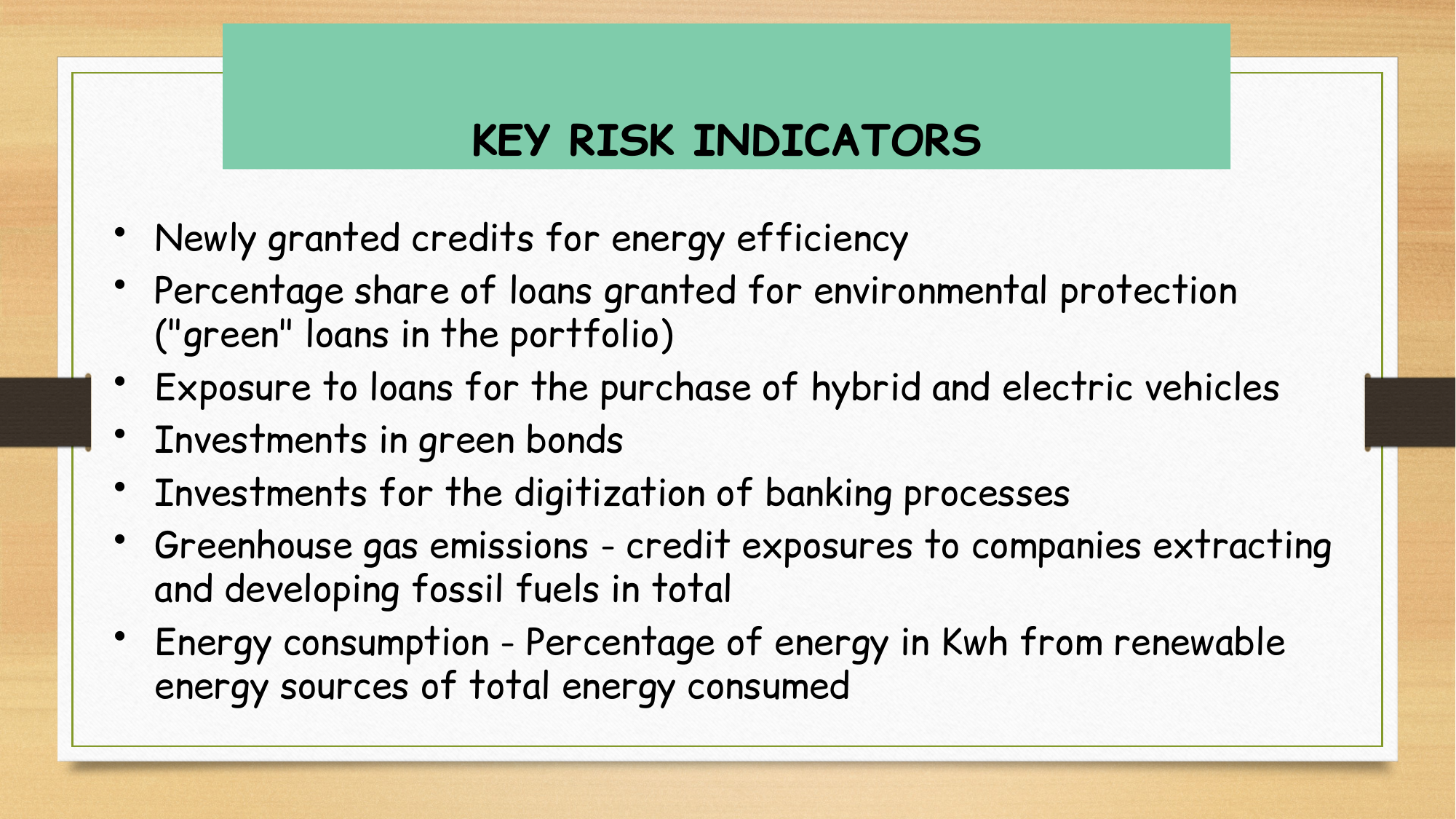

KEY RISK INDICATORS
Newly granted credits for energy efficiency
Percentage share of loans granted for environmental protection ("green" loans in the portfolio)
Exposure to loans for the purchase of hybrid and electric vehicles
Investments in green bonds
Investments for the digitization of banking processes
Greenhouse gas emissions - credit exposures to companies extracting and developing fossil fuels in total
Energy consumption - Percentage of energy in Kwh from renewable energy sources of total energy consumed